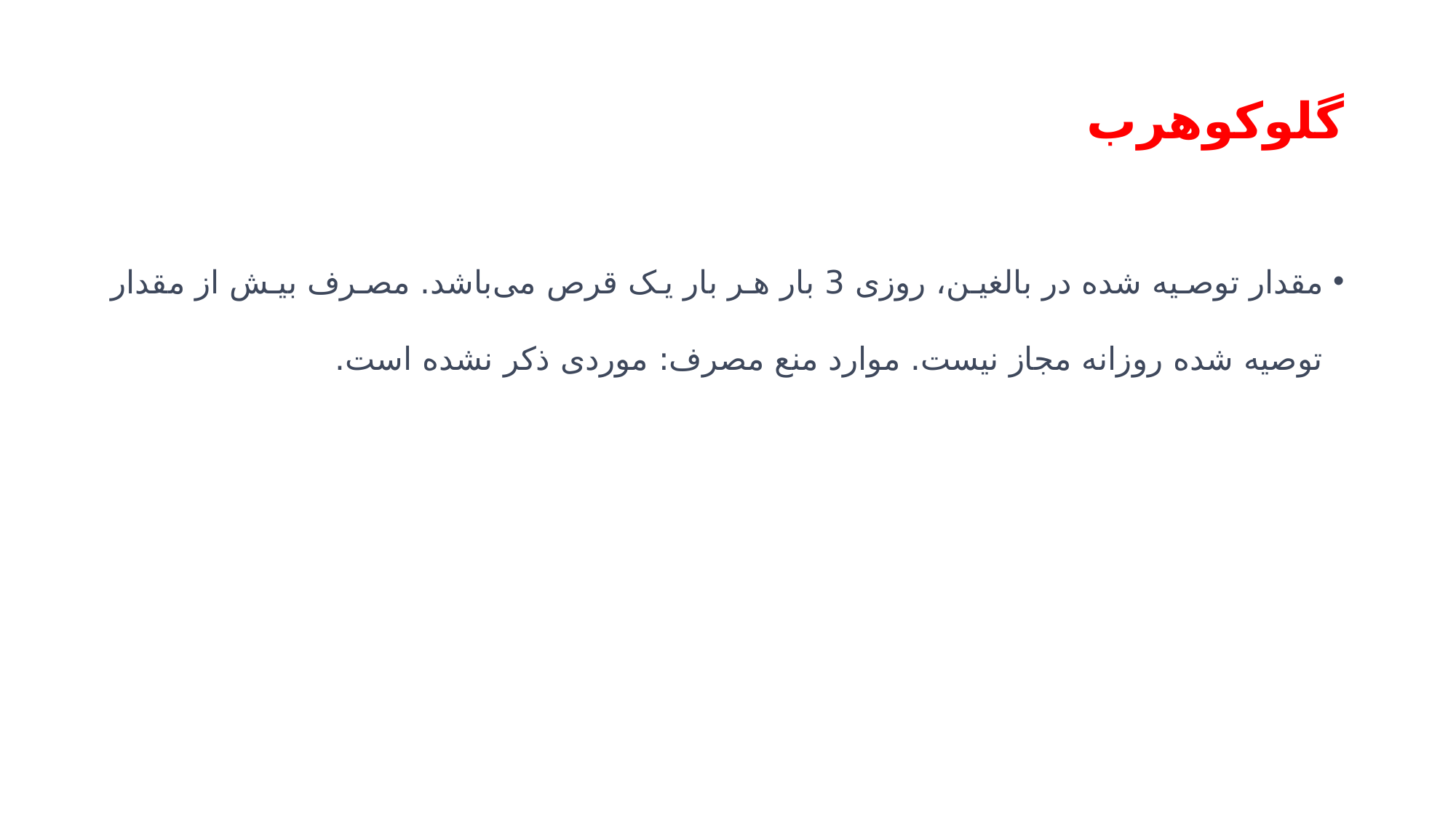

# گلوکوهرب
مقدار توصیه شده در بالغین، روزی 3 بار هر بار یک قرص می‌باشد. مصرف بیش از مقدار توصیه شده روزانه مجاز نیست. موارد منع مصرف: موردی ذکر نشده است.